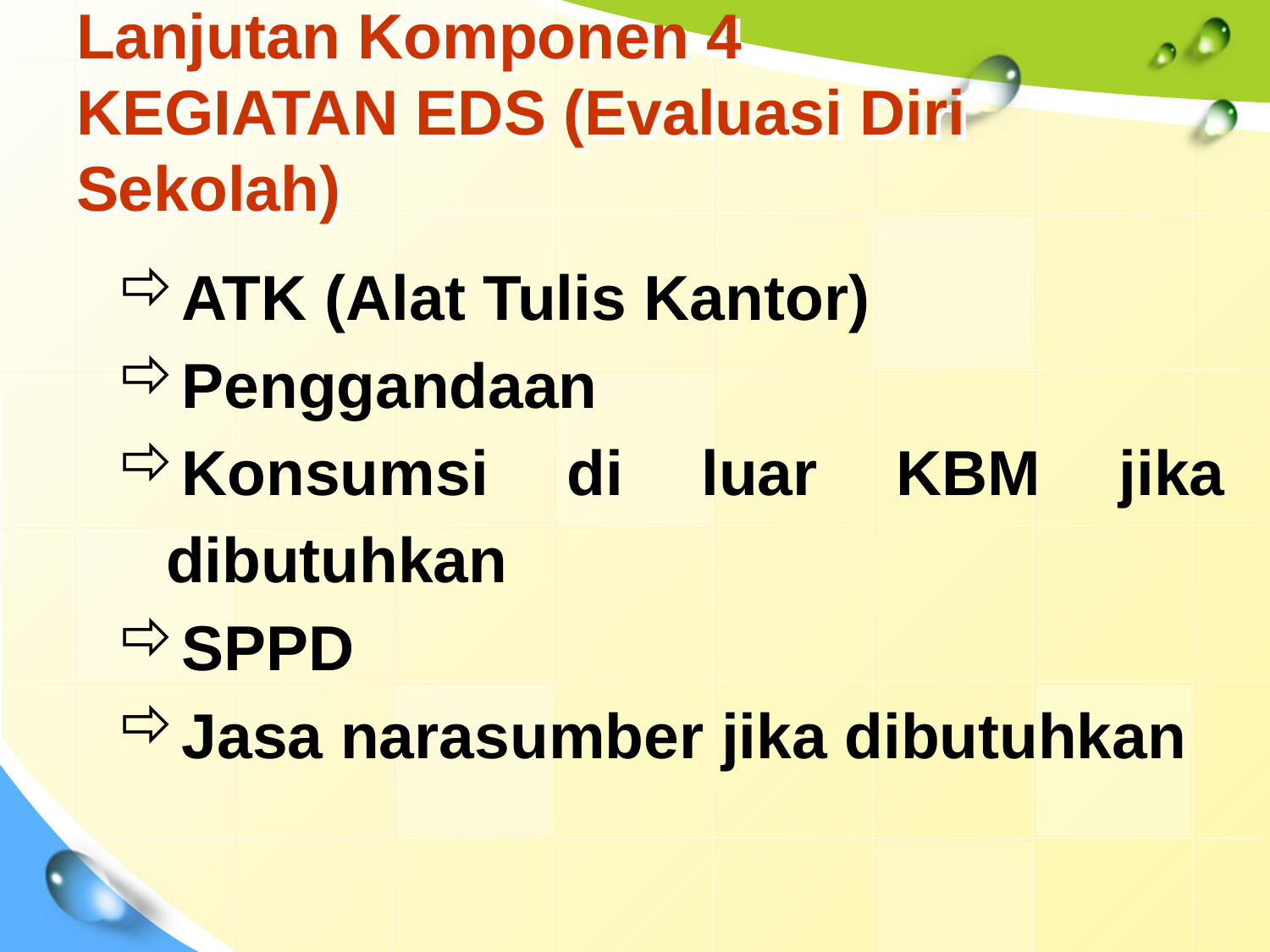

# Lanjutan Komponen 4 KEGIATAN EDS (Evaluasi Diri Sekolah)
ATK (Alat Tulis Kantor)
Penggandaan
Konsumsi di luar KBM jika dibutuhkan
SPPD
Jasa narasumber jika dibutuhkan